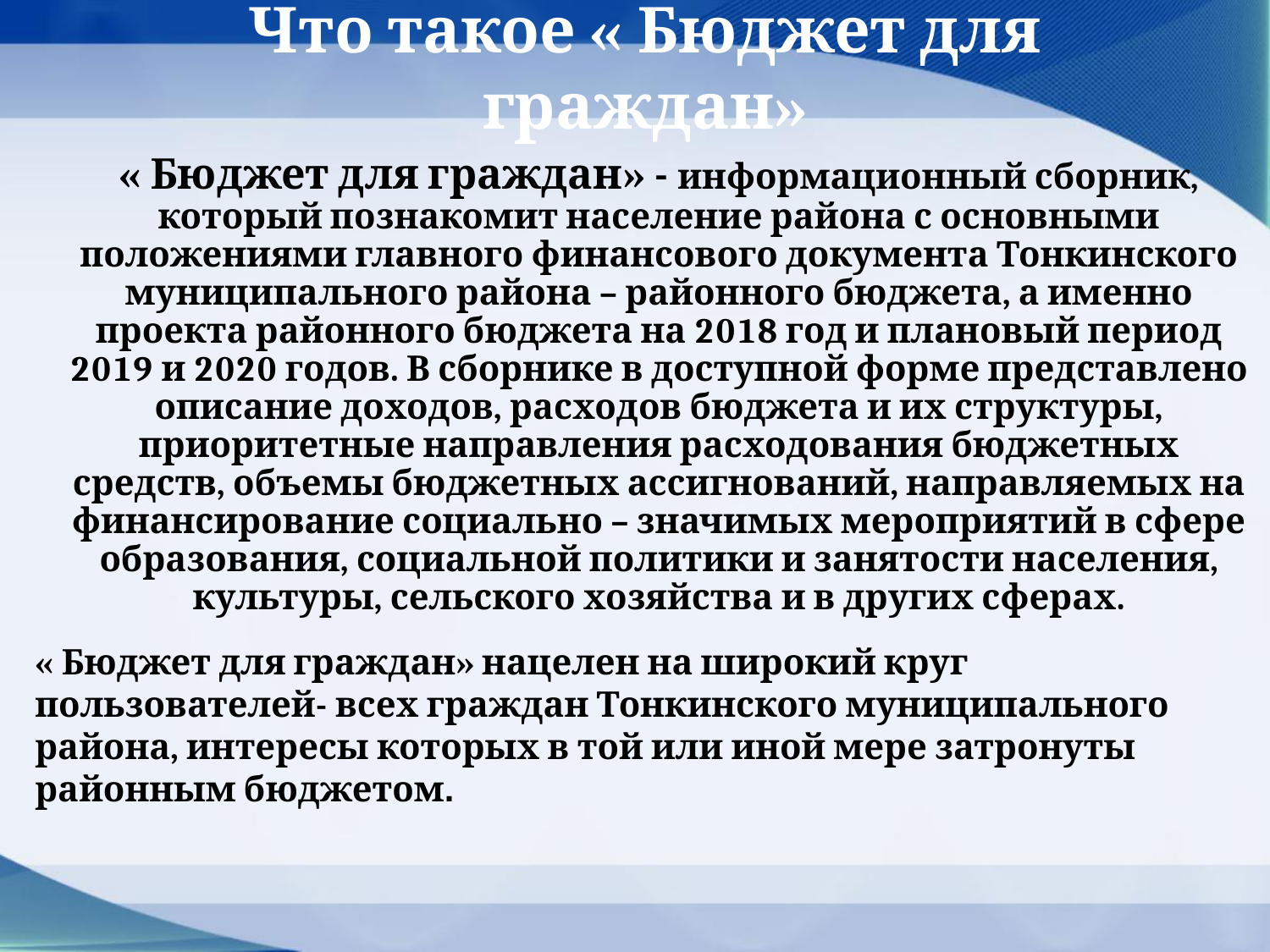

Что такое « Бюджет для граждан»
	« Бюджет для граждан» - информационный сборник, который познакомит население района с основными положениями главного финансового документа Тонкинского муниципального района – районного бюджета, а именно проекта районного бюджета на 2018 год и плановый период 2019 и 2020 годов. В сборнике в доступной форме представлено описание доходов, расходов бюджета и их структуры, приоритетные направления расходования бюджетных средств, объемы бюджетных ассигнований, направляемых на финансирование социально – значимых мероприятий в сфере образования, социальной политики и занятости населения, культуры, сельского хозяйства и в других сферах.
« Бюджет для граждан» нацелен на широкий круг пользователей- всех граждан Тонкинского муниципального района, интересы которых в той или иной мере затронуты районным бюджетом.